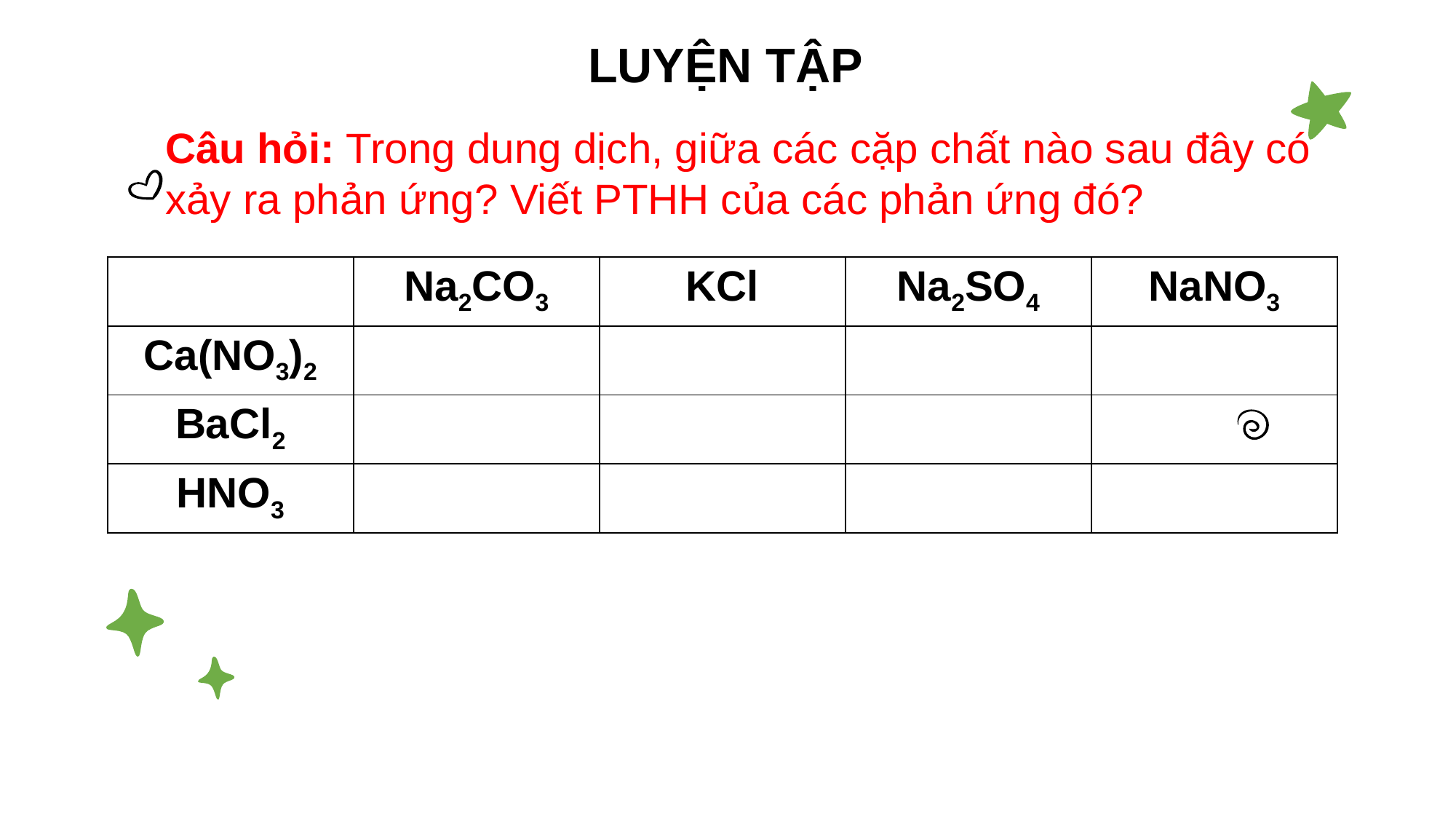

LUYỆN TẬP
Câu hỏi: Trong dung dịch, giữa các cặp chất nào sau đây có xảy ra phản ứng? Viết PTHH của các phản ứng đó?
|  | Na2CO3 | KCl | Na2SO4 | NaNO3 |
| --- | --- | --- | --- | --- |
| Ca(NO3)2 |  |  |  |  |
| BaCl2 |  |  |  |  |
| HNO3 |  |  |  |  |